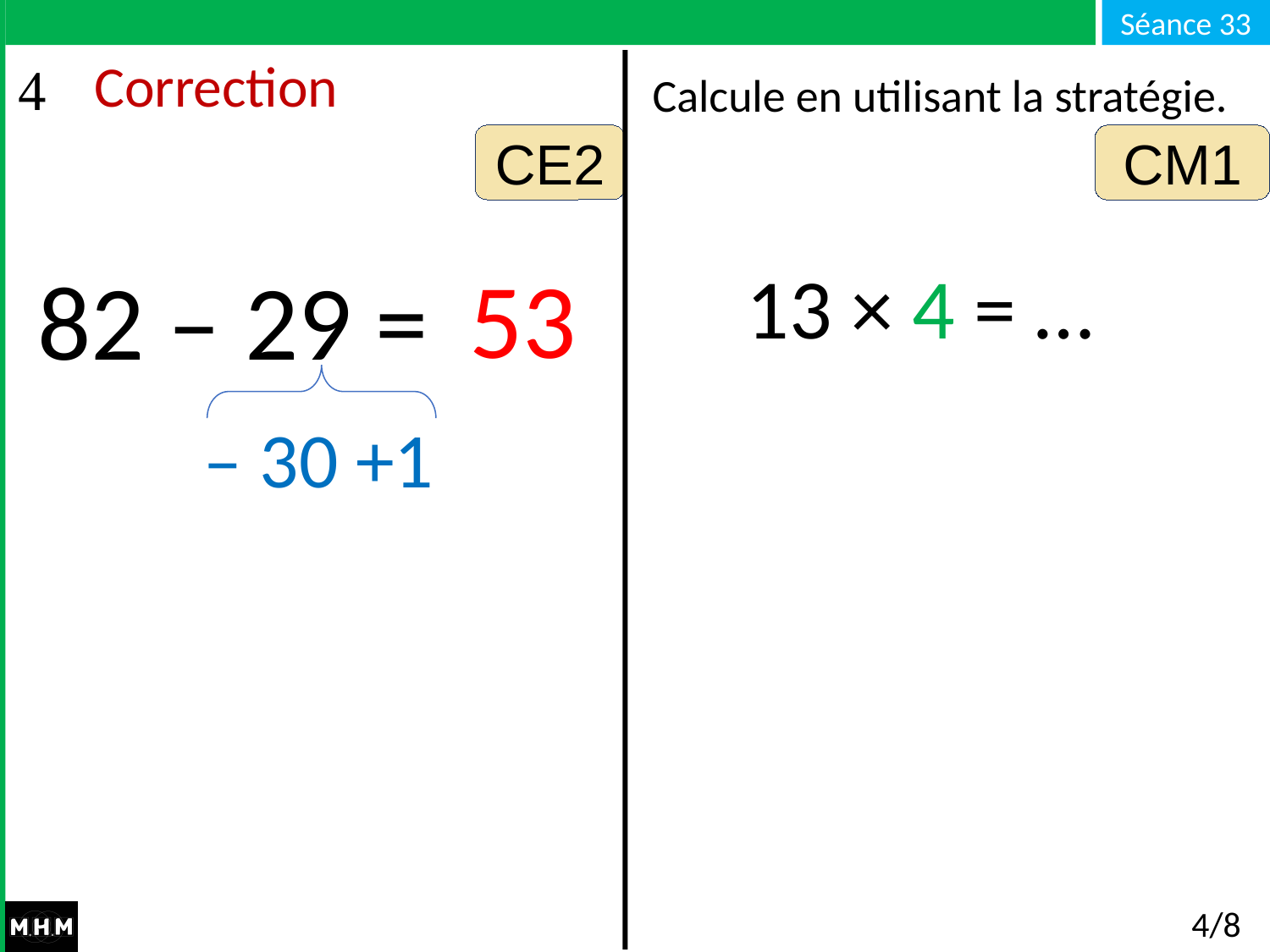

Correction
Calcule en utilisant la stratégie.
CE2
CM1
CM1
53
13 × 4 = …
82 – 29 =

– 30 +1
# 4/8